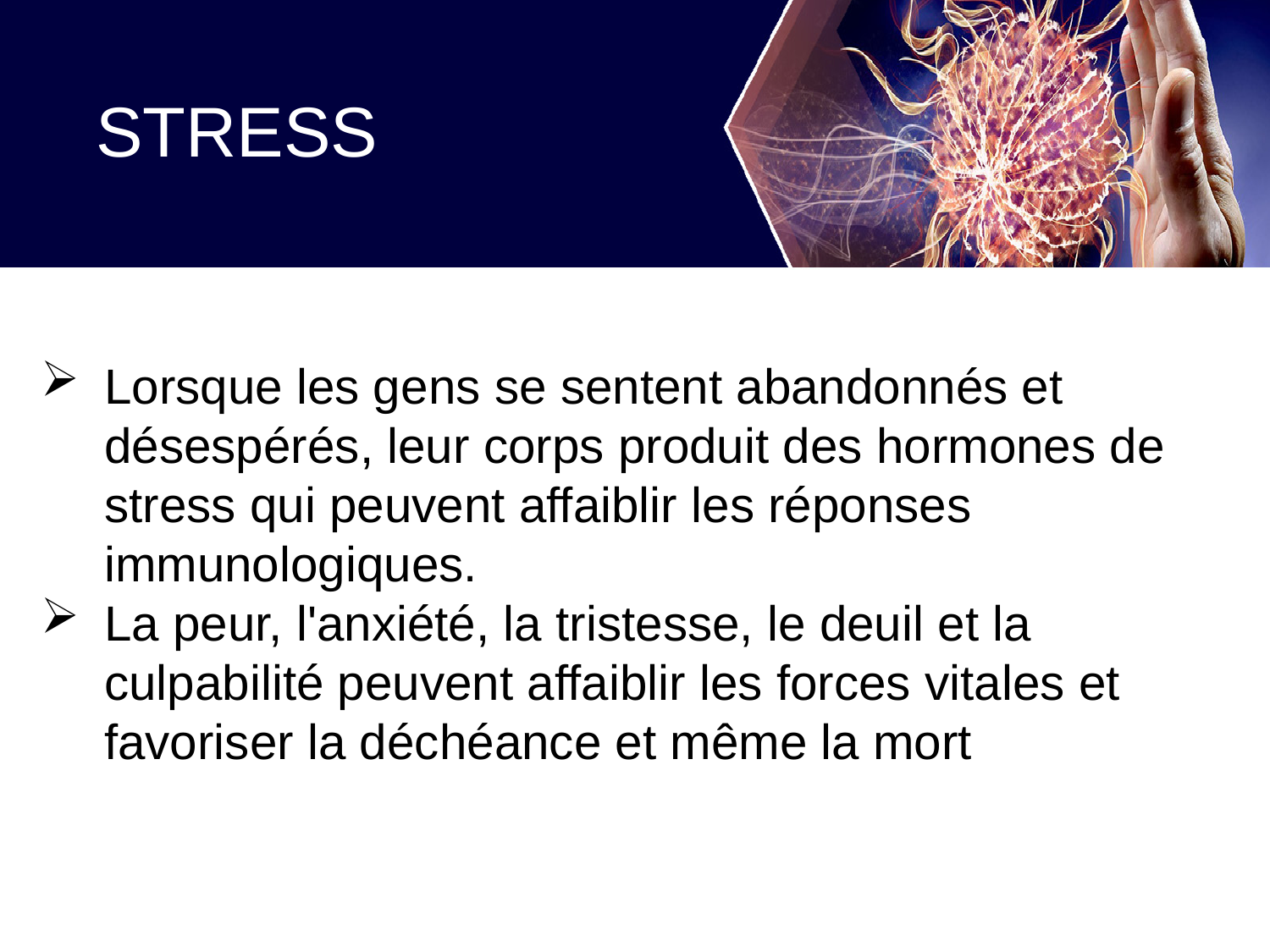

STRESS
Lorsque les gens se sentent abandonnés et désespérés, leur corps produit des hormones de stress qui peuvent affaiblir les réponses immunologiques.
La peur, l'anxiété, la tristesse, le deuil et la culpabilité peuvent affaiblir les forces vitales et favoriser la déchéance et même la mort